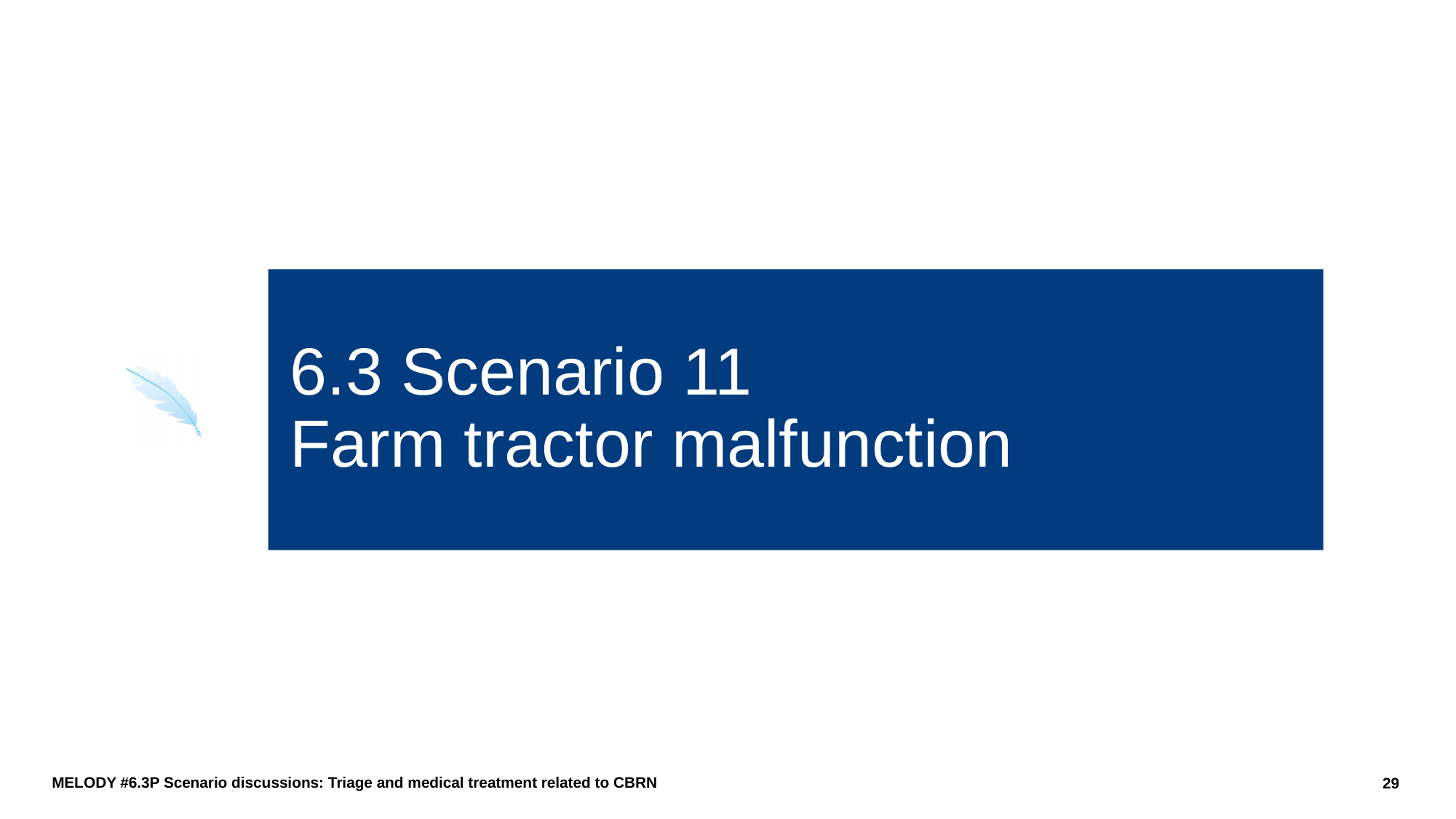

# 6.3 Scenario 11 Farm tractor malfunction
MELODY #6.3P Scenario discussions: Triage and medical treatment related to CBRN
29